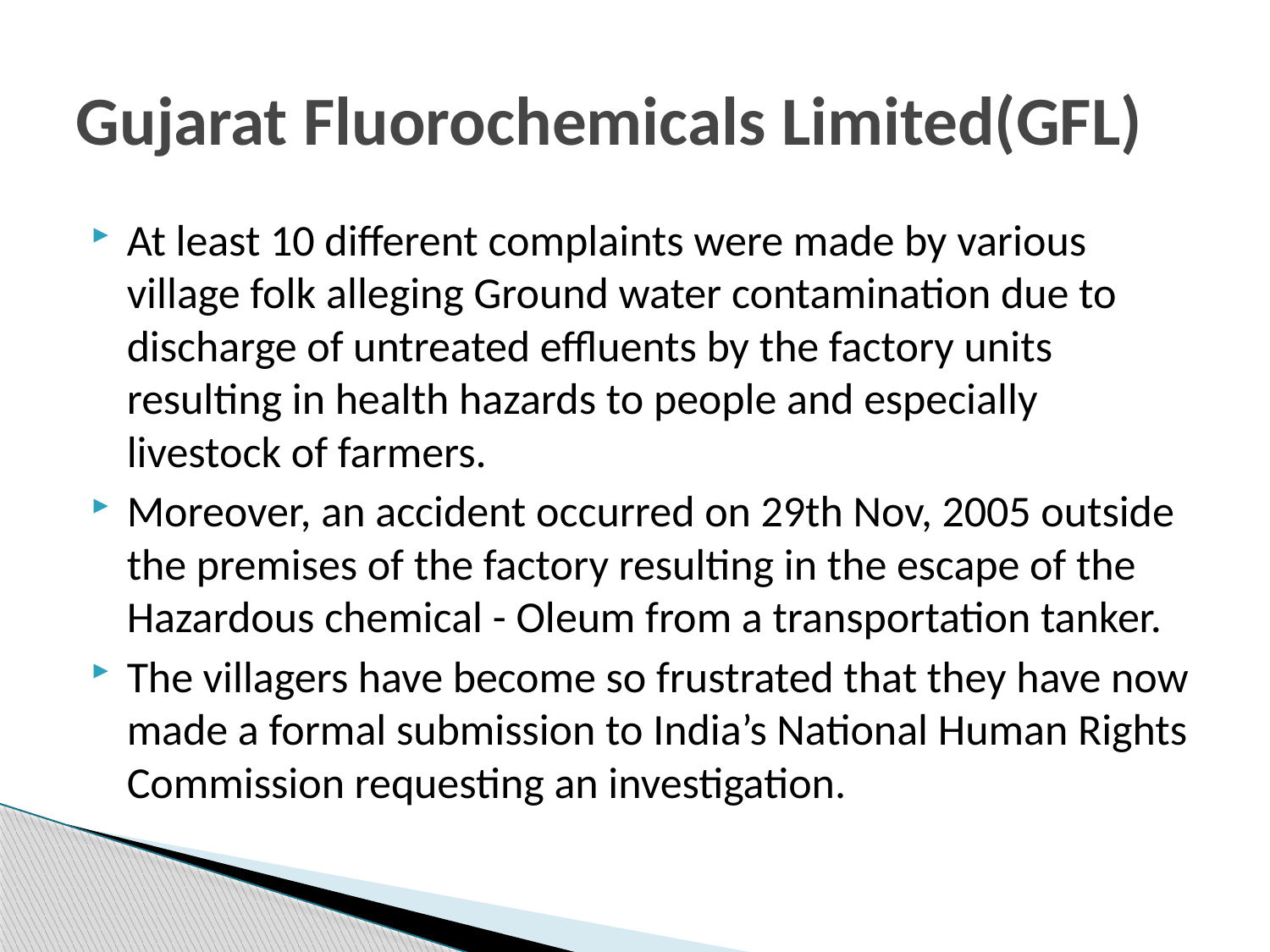

# Gujarat Fluorochemicals Limited(GFL)
At least 10 different complaints were made by various village folk alleging Ground water contamination due to discharge of untreated effluents by the factory units resulting in health hazards to people and especially livestock of farmers.
Moreover, an accident occurred on 29th Nov, 2005 outside the premises of the factory resulting in the escape of the Hazardous chemical - Oleum from a transportation tanker.
The villagers have become so frustrated that they have now made a formal submission to India’s National Human Rights Commission requesting an investigation.